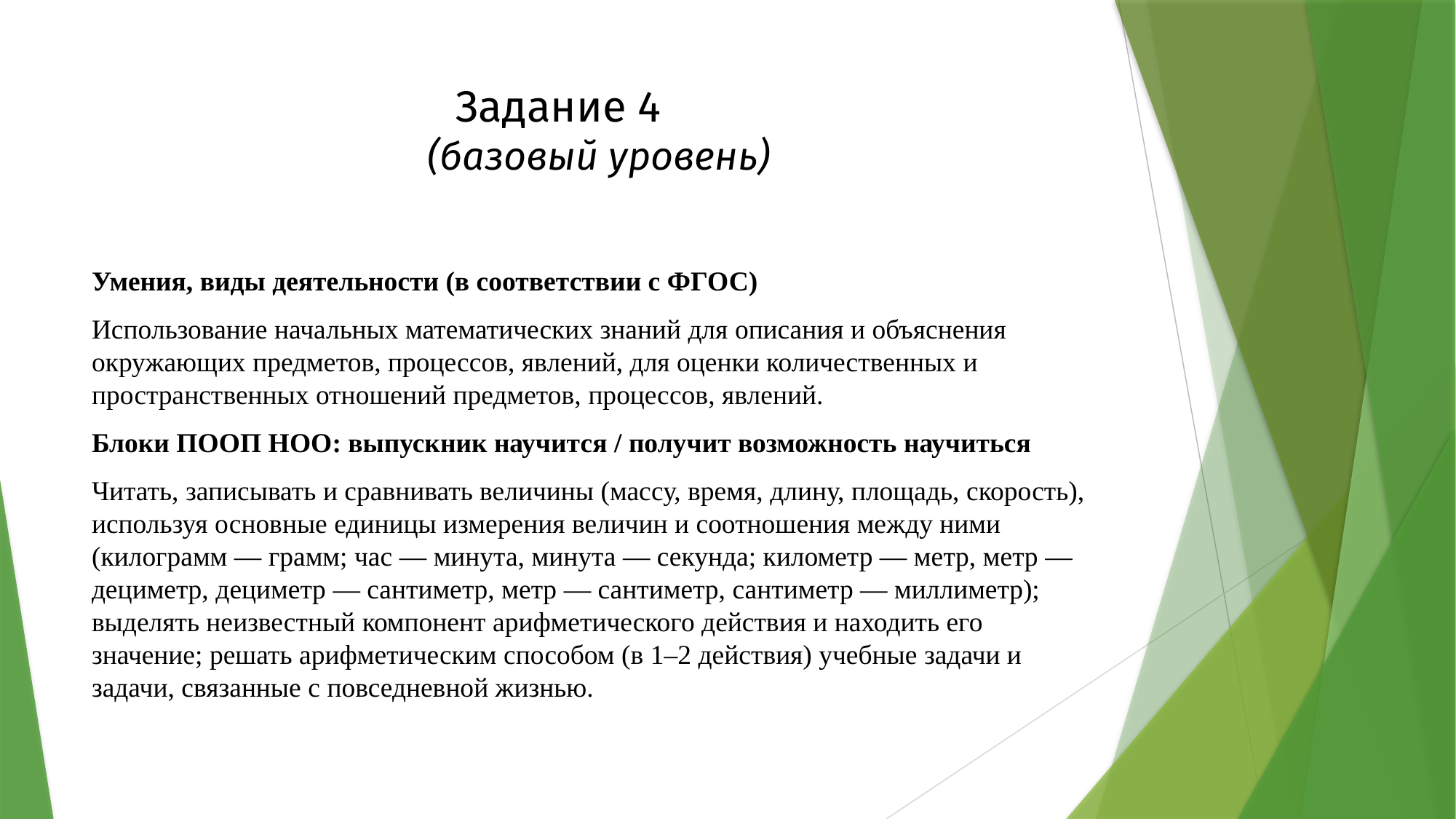

# Задание 4 (базовый уровень)
Умения, виды деятельности (в соответствии с ФГОС)
Использование начальных математических знаний для описания и объяснения окружающих предметов, процессов, явлений, для оценки количественных и пространственных отношений предметов, процессов, явлений.
Блоки ПООП НОО: выпускник научится / получит возможность научиться
Читать, записывать и сравнивать величины (массу, время, длину, площадь, скорость), используя основные единицы измерения величин и соотношения между ними (килограмм — грамм; час — минута, минута — секунда; километр — метр, метр — дециметр, дециметр — сантиметр, метр — сантиметр, сантиметр — миллиметр); выделять неизвестный компонент арифметического действия и находить его значение; решать арифметическим способом (в 1–2 действия) учебные задачи и задачи, связанные с повседневной жизнью.